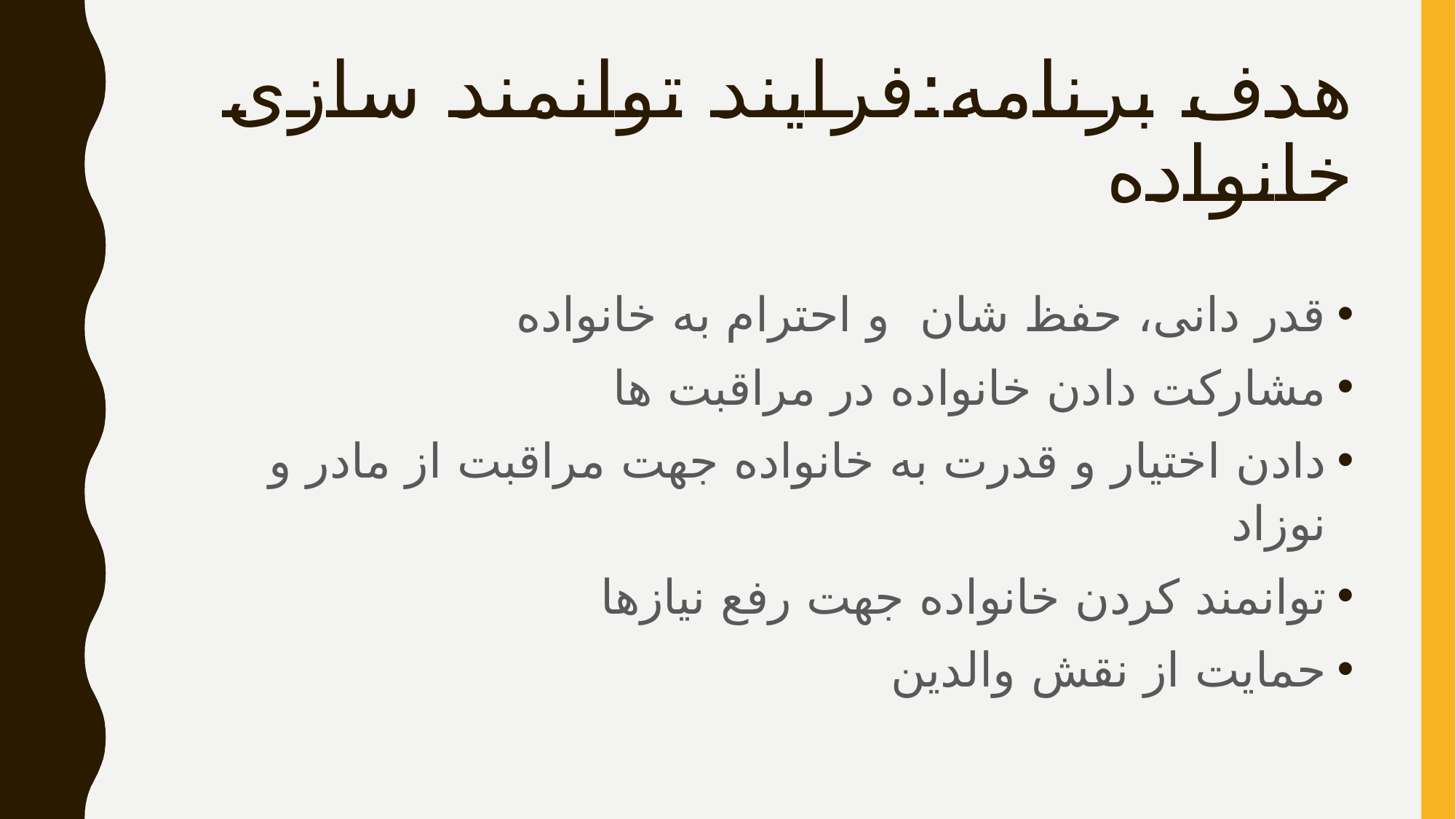

# هدف برنامه:فرایند توانمند سازی خانواده
قدر دانی، حفظ شان  و احترام به خانواده
مشارکت دادن خانواده در مراقبت ها
دادن اختیار و قدرت به خانواده جهت مراقبت از مادر و نوزاد
توانمند کردن خانواده جهت رفع نیازها
حمایت از نقش والدین